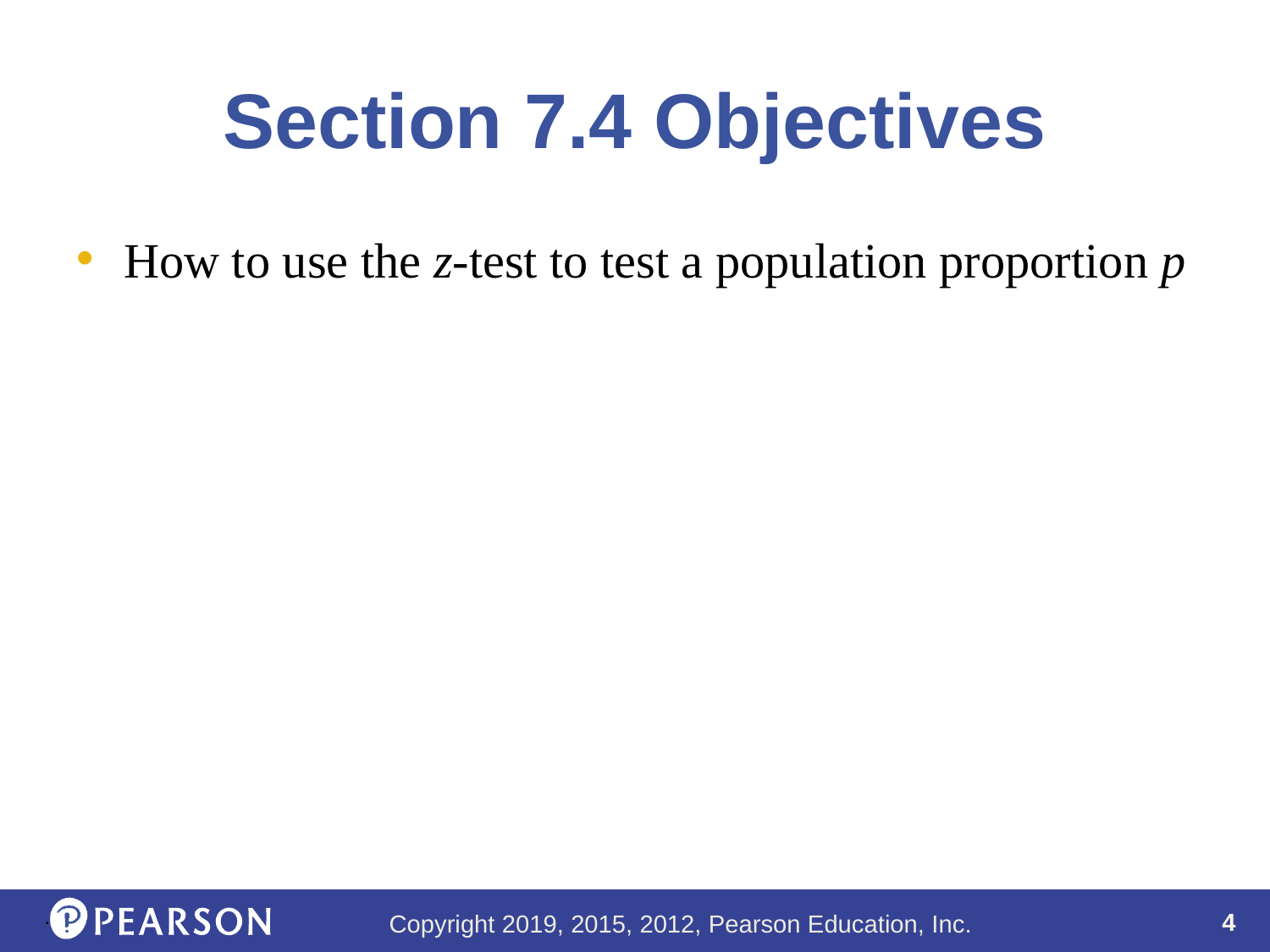

# Section 7.4 Objectives
How to use the z-test to test a population proportion p
.